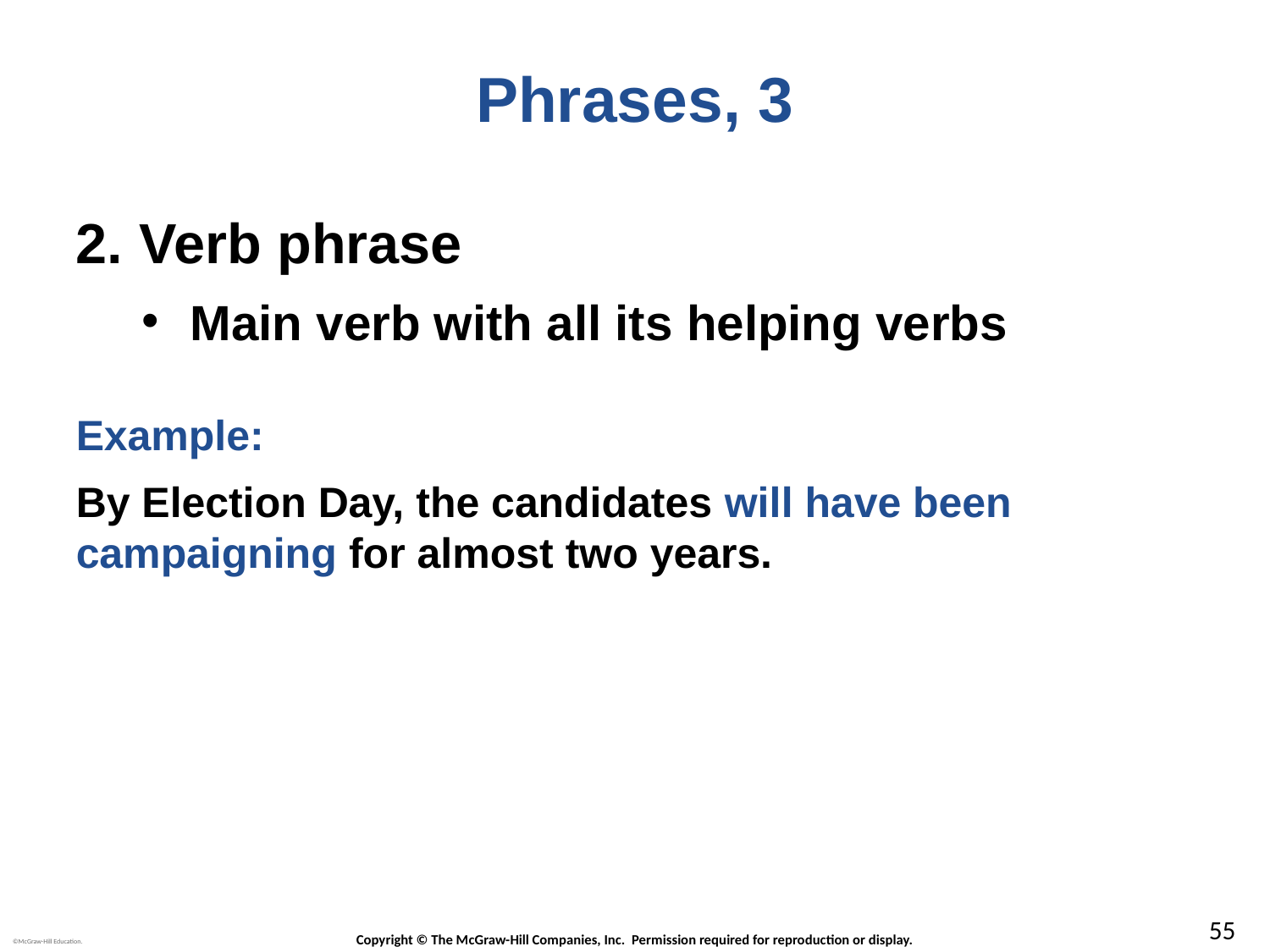

# Phrases, 3
Verb phrase
Main verb with all its helping verbs
Example:
By Election Day, the candidates will have been campaigning for almost two years.